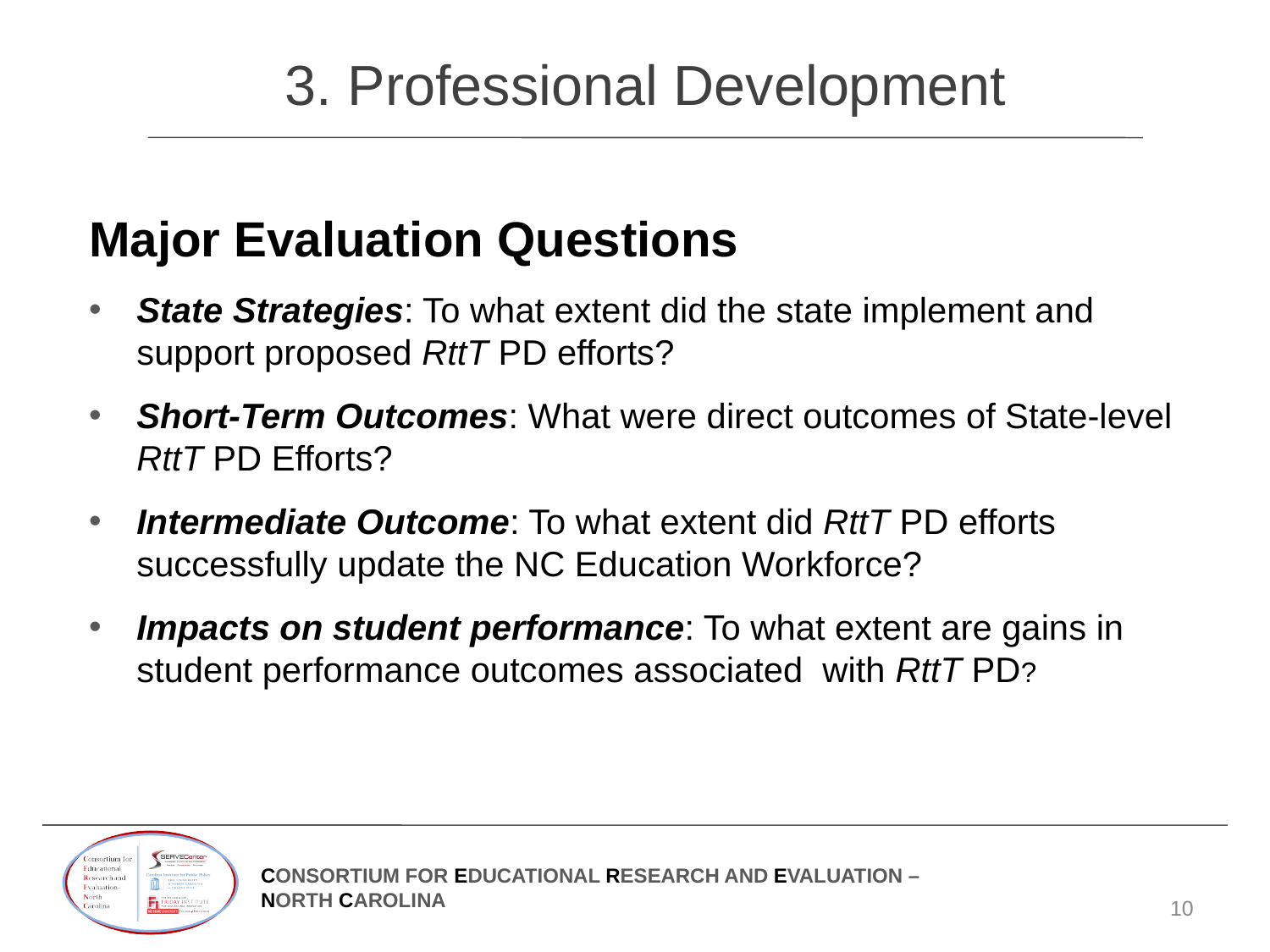

# 3. Professional Development
Major Evaluation Questions
State Strategies: To what extent did the state implement and support proposed RttT PD efforts?
Short-Term Outcomes: What were direct outcomes of State-level RttT PD Efforts?
Intermediate Outcome: To what extent did RttT PD efforts successfully update the NC Education Workforce?
Impacts on student performance: To what extent are gains in student performance outcomes associated  with RttT PD?
10